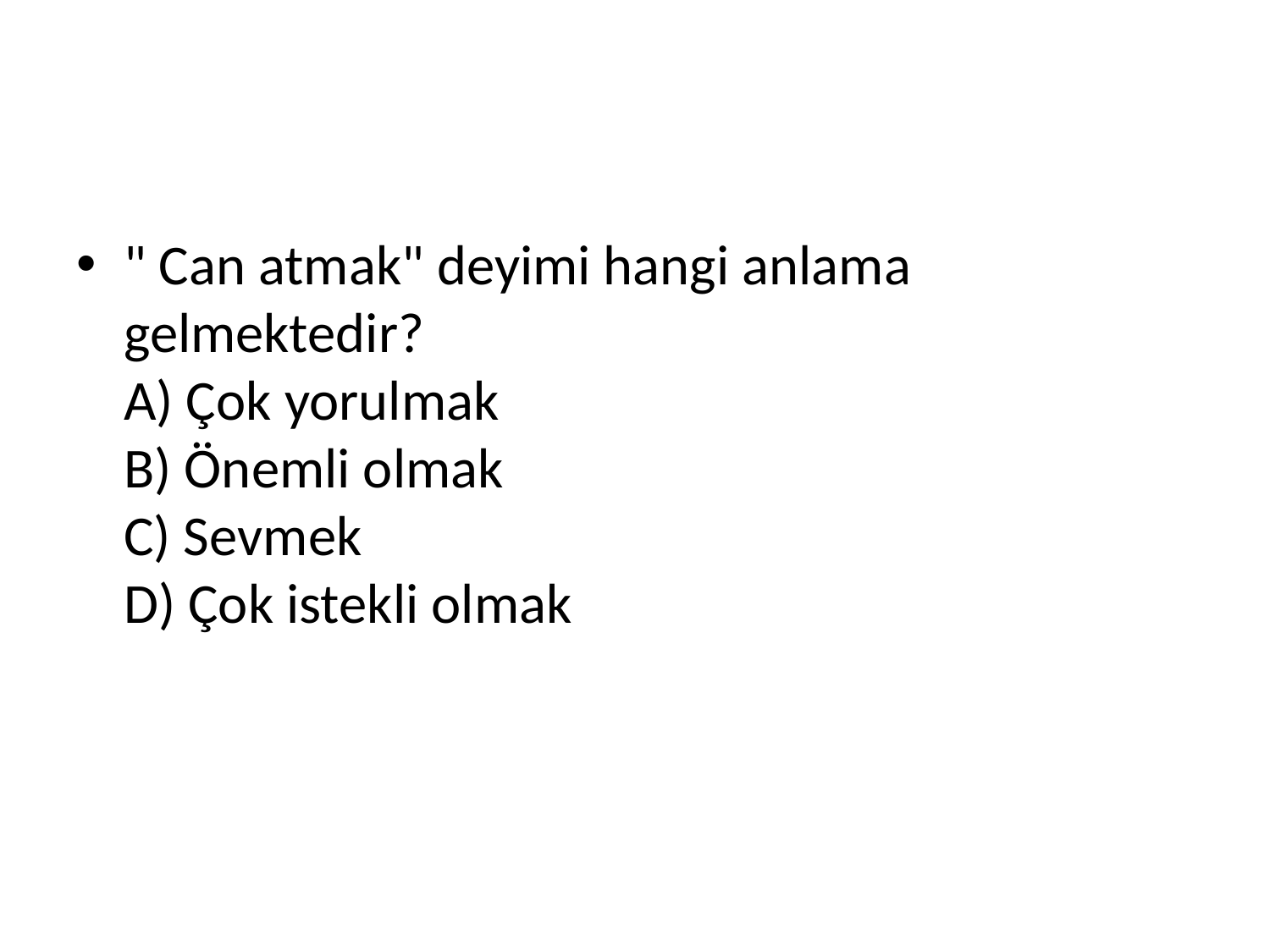

#
" Can atmak" deyimi hangi anlama gelmektedir? 
A) Çok yorulmak 
B) Önemli olmak 
C) Sevmek 
D) Çok istekli olmak